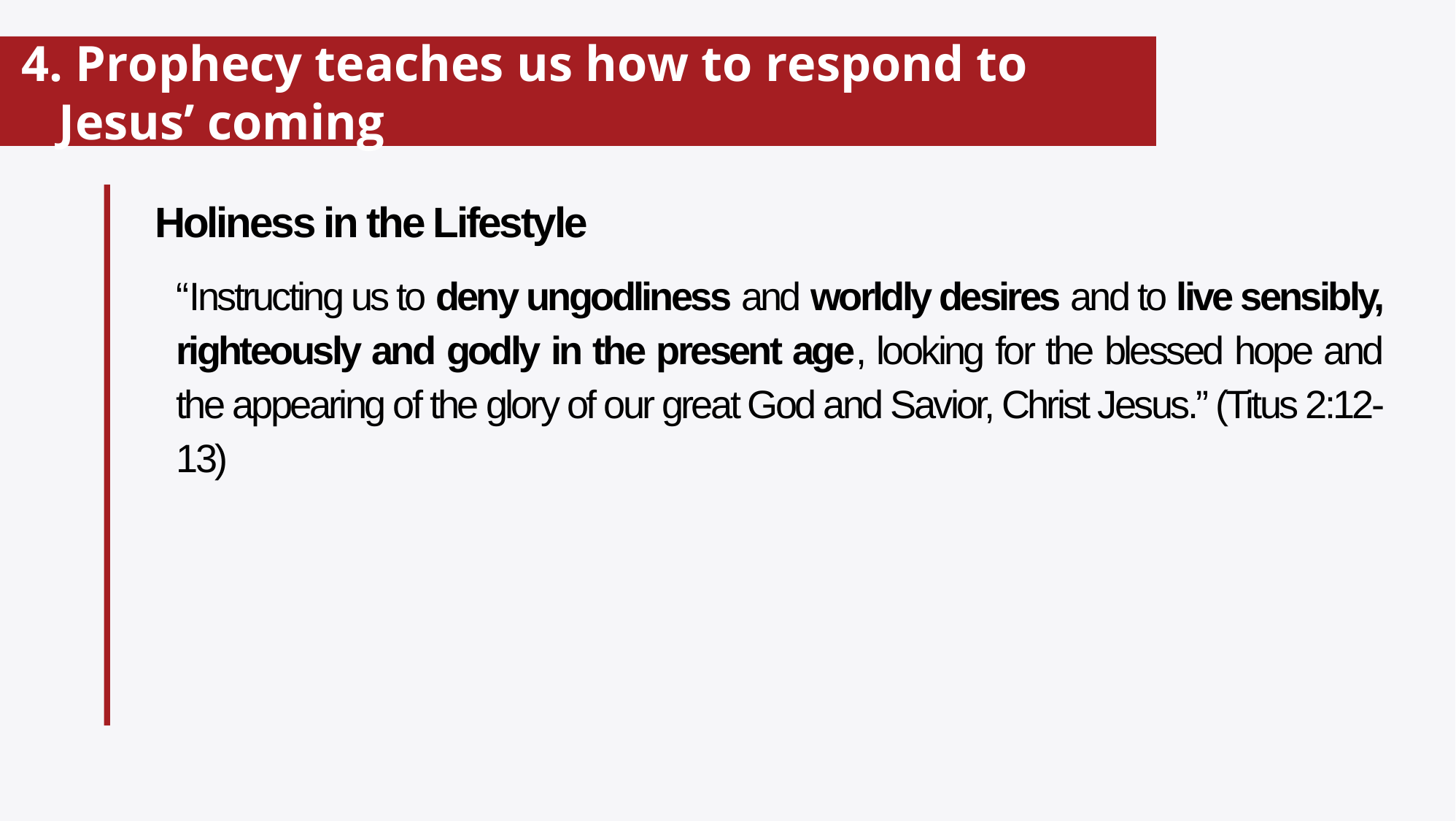

# 4. Prophecy teaches us how to respond to Jesus’ coming
Holiness in the Lifestyle
“Instructing us to deny ungodliness and worldly desires and to live sensibly, righteously and godly in the present age, looking for the blessed hope and the appearing of the glory of our great God and Savior, Christ Jesus.” (Titus 2:12-13)